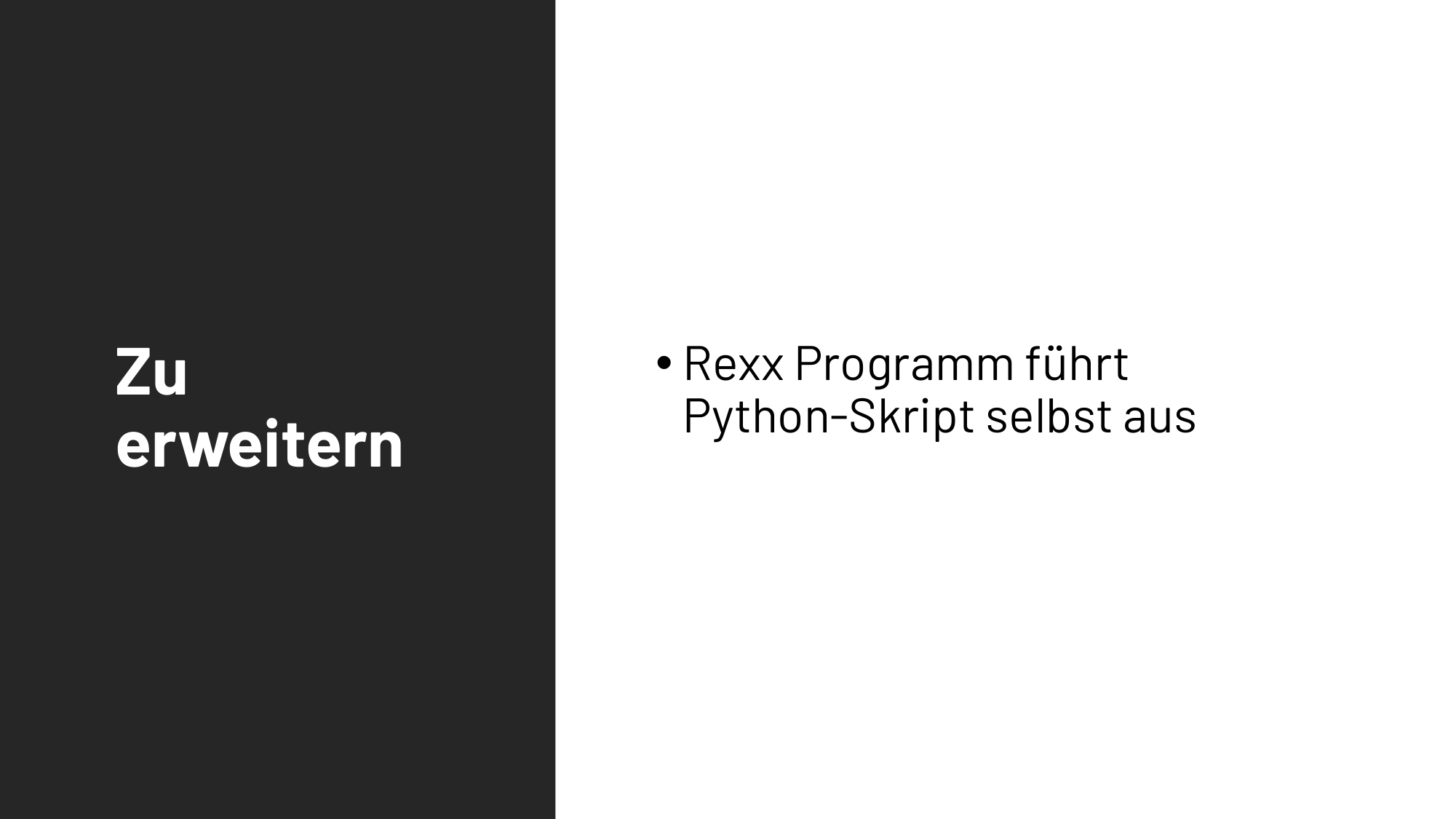

# Zu erweitern
Rexx Programm führt Python-Skript selbst aus